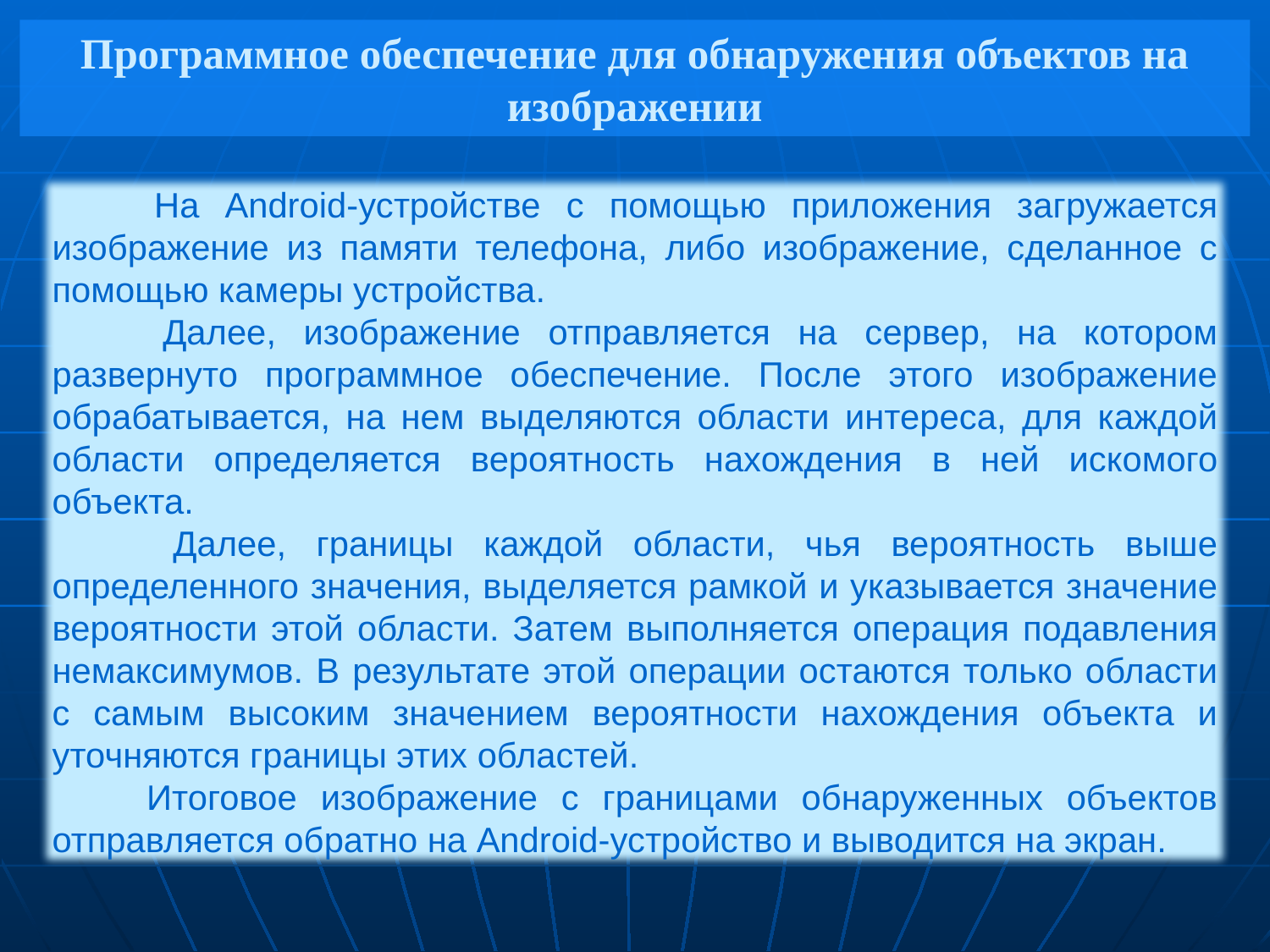

Программное обеспечение для обнаружения объектов на изображении
    На Android-устройстве с помощью приложения загружается изображение из памяти телефона, либо изображение, сделанное с помощью камеры устройства.
    Далее, изображение отправляется на сервер, на котором развернуто программное обеспечение. После этого изображение обрабатывается, на нем выделяются области интереса, для каждой области определяется вероятность нахождения в ней искомого объекта.
    Далее, границы каждой области, чья вероятность выше определенного значения, выделяется рамкой и указывается значение вероятности этой области. Затем выполняется операция подавления немаксимумов. В результате этой операции остаются только области с самым высоким значением вероятности нахождения объекта и уточняются границы этих областей.
    Итоговое изображение с границами обнаруженных объектов отправляется обратно на Android-устройство и выводится на экран.